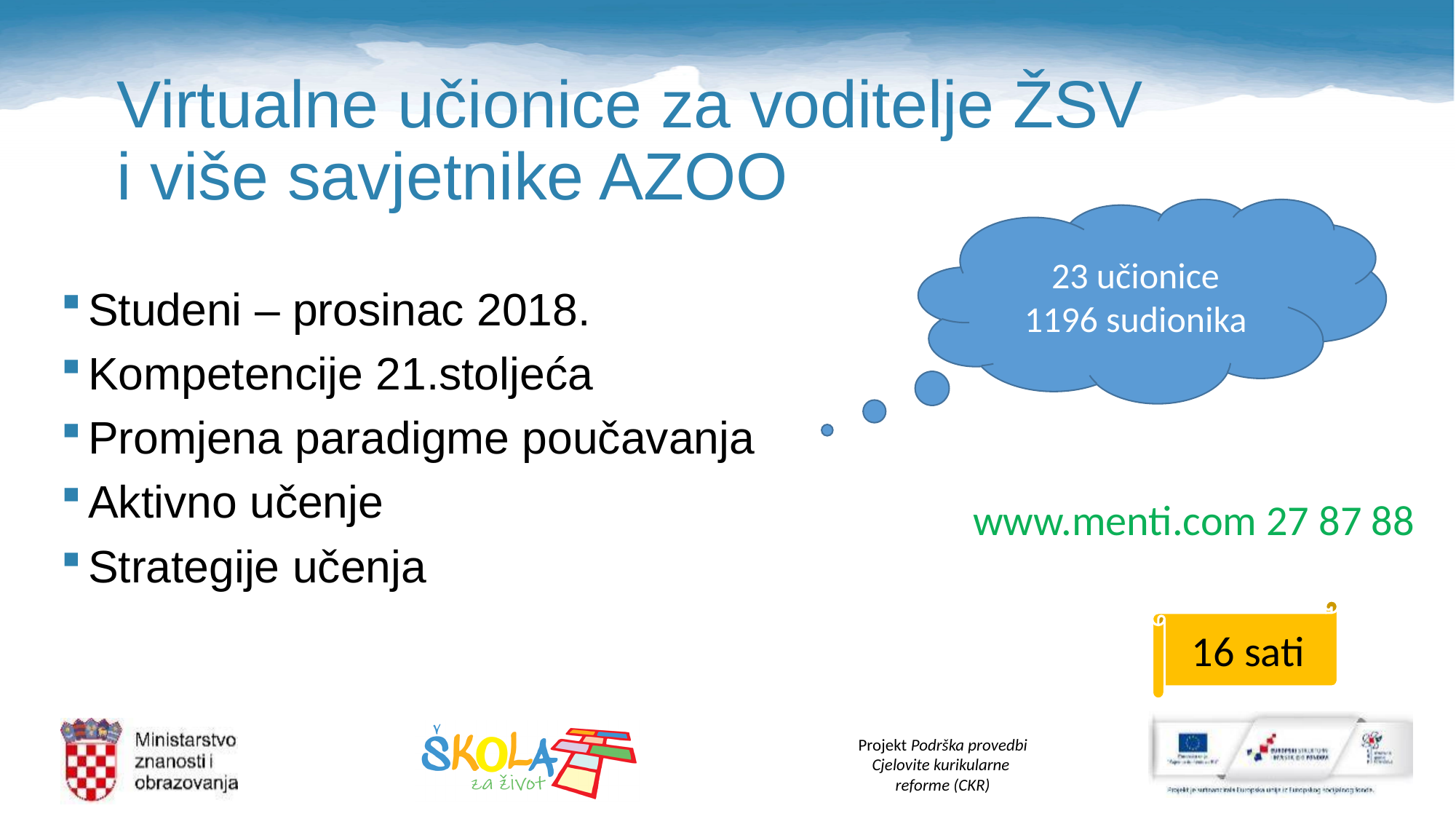

# Virtualne učionice za voditelje ŽSV i više savjetnike AZOO
23 učionice
1196 sudionika
Studeni – prosinac 2018.
Kompetencije 21.stoljeća
Promjena paradigme poučavanja
Aktivno učenje
Strategije učenja
www.menti.com 27 87 88
16 sati